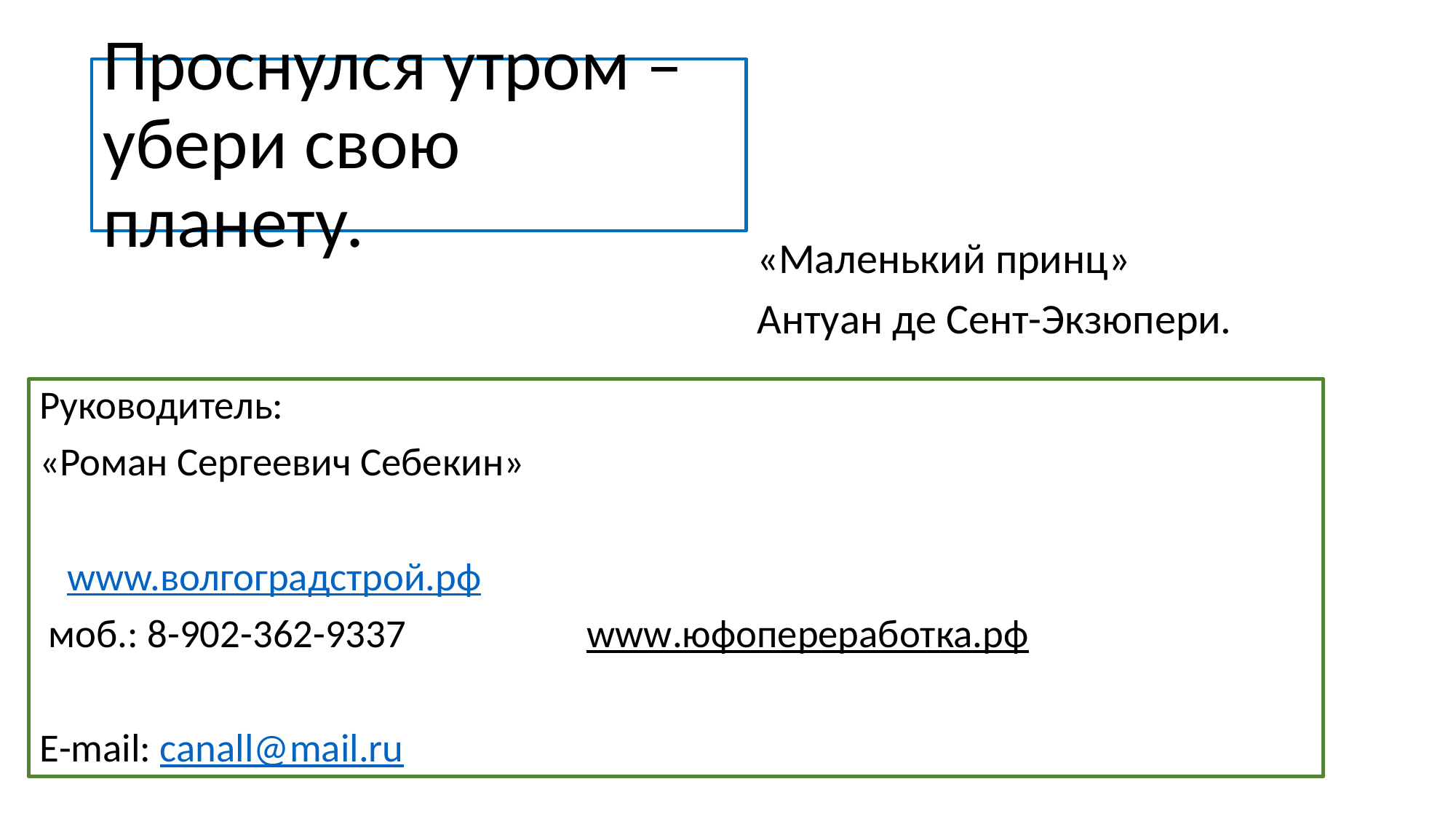

# Проснулся утром – убери свою планету.
«Маленький принц»
Антуан де Сент-Экзюпери.
Руководитель:
«Роман Сергеевич Себекин»

								www.волгоградстрой.рф
 моб.: 8-902-362-9337			            www.юфопереработка.рф

E-mail: canall@mail.ru